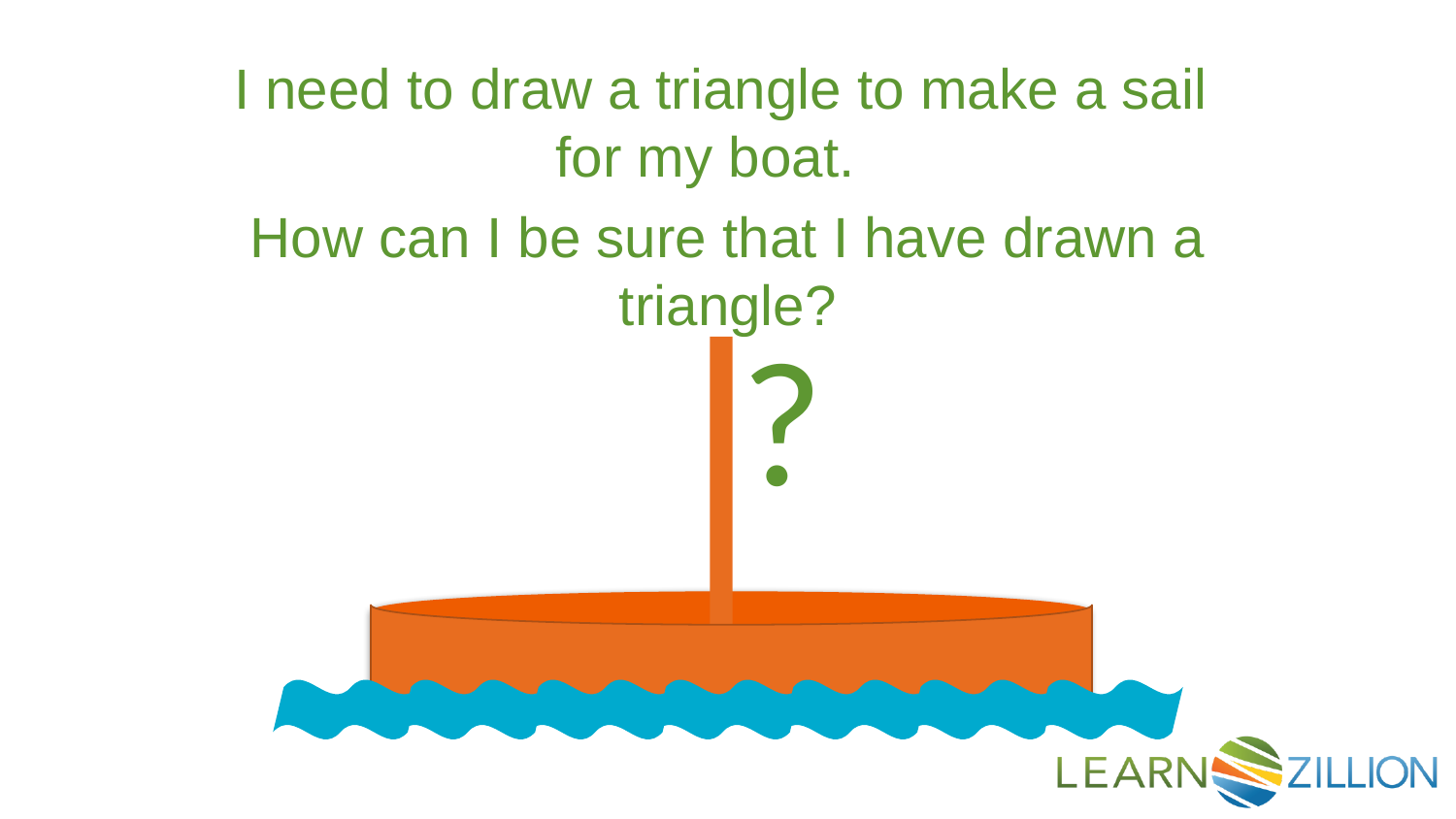

I need to draw a triangle to make a sail for my boat.
How can I be sure that I have drawn a triangle?
?